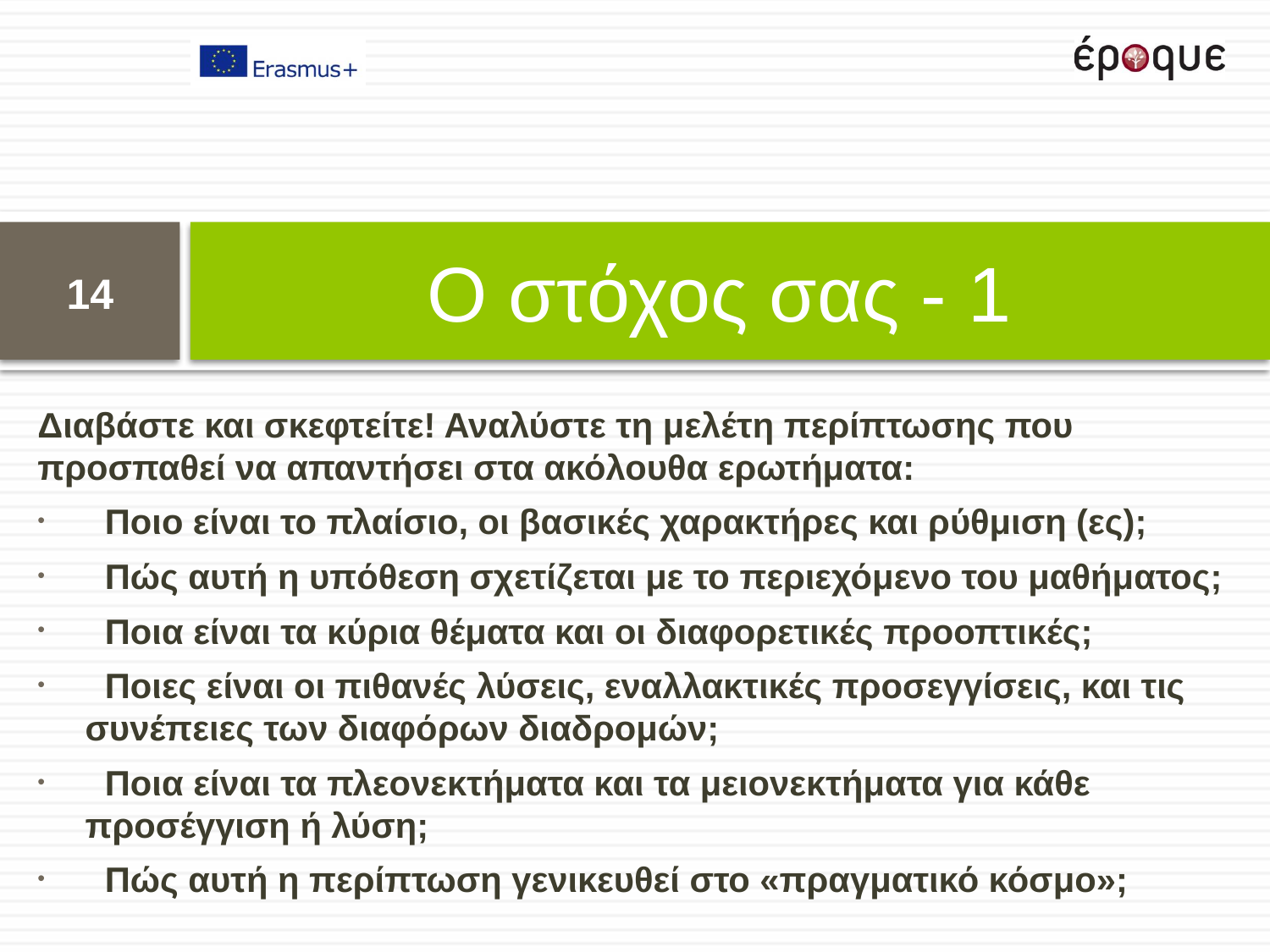

# Ο στόχος σας - 1
14
Διαβάστε και σκεφτείτε! Αναλύστε τη μελέτη περίπτωσης που προσπαθεί να απαντήσει στα ακόλουθα ερωτήματα:
  Ποιο είναι το πλαίσιο, οι βασικές χαρακτήρες και ρύθμιση (ες);
  Πώς αυτή η υπόθεση σχετίζεται με το περιεχόμενο του μαθήματος;
  Ποια είναι τα κύρια θέματα και οι διαφορετικές προοπτικές;
  Ποιες είναι οι πιθανές λύσεις, εναλλακτικές προσεγγίσεις, και τις συνέπειες των διαφόρων διαδρομών;
  Ποια είναι τα πλεονεκτήματα και τα μειονεκτήματα για κάθε προσέγγιση ή λύση;
  Πώς αυτή η περίπτωση γενικευθεί στο «πραγματικό κόσμο»;